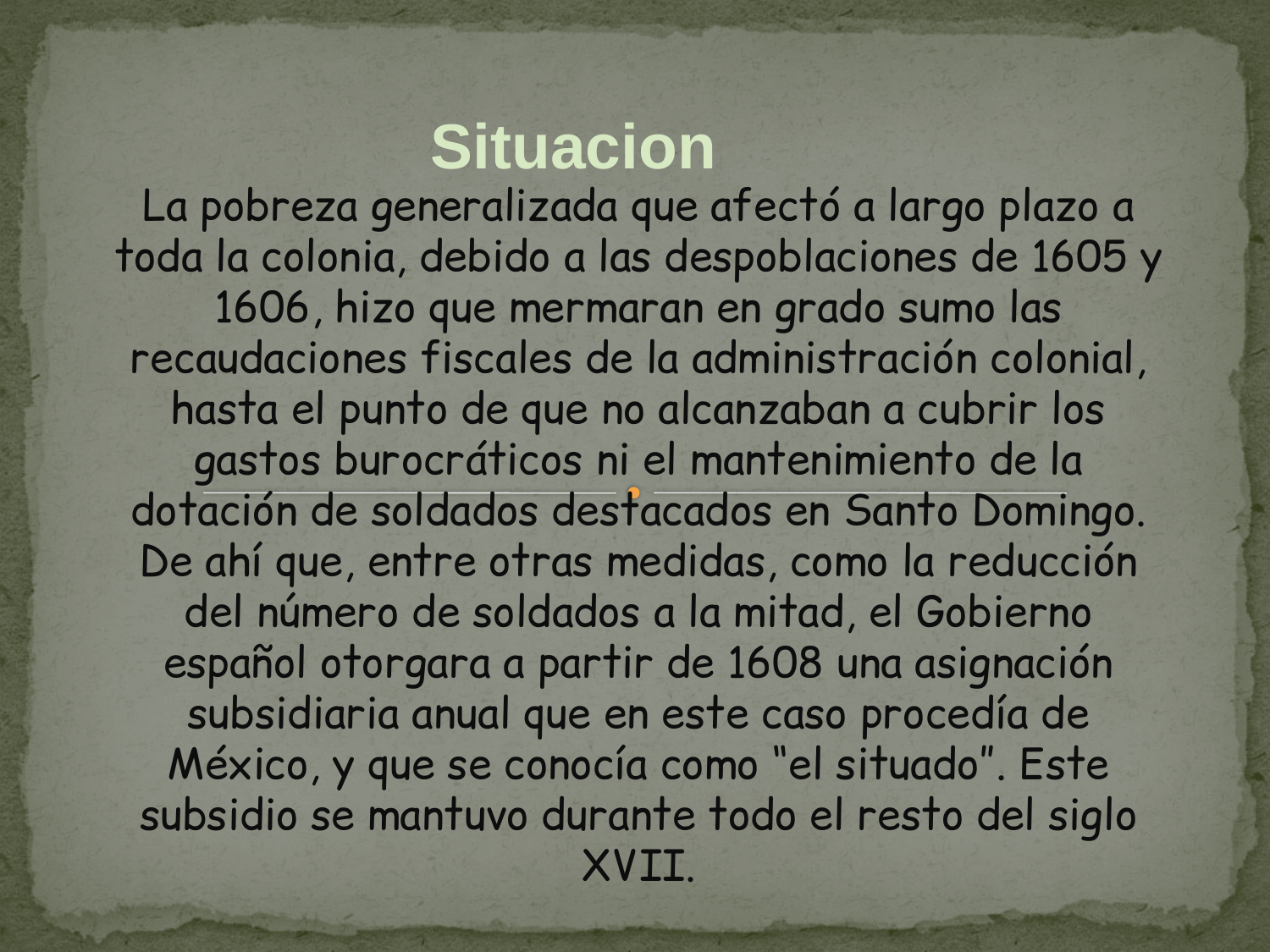

Situacion
La pobreza generalizada que afectó a largo plazo a toda la colonia, debido a las despoblaciones de 1605 y 1606, hizo que mermaran en grado sumo las recaudaciones fiscales de la administración colonial, hasta el punto de que no alcanzaban a cubrir los gastos burocráticos ni el mantenimiento de la dotación de soldados destacados en Santo Domingo. De ahí que, entre otras medidas, como la reducción del número de soldados a la mitad, el Gobierno español otorgara a partir de 1608 una asignación subsidiaria anual que en este caso procedía de México, y que se conocía como “el situado”. Este subsidio se mantuvo durante todo el resto del siglo XVII.